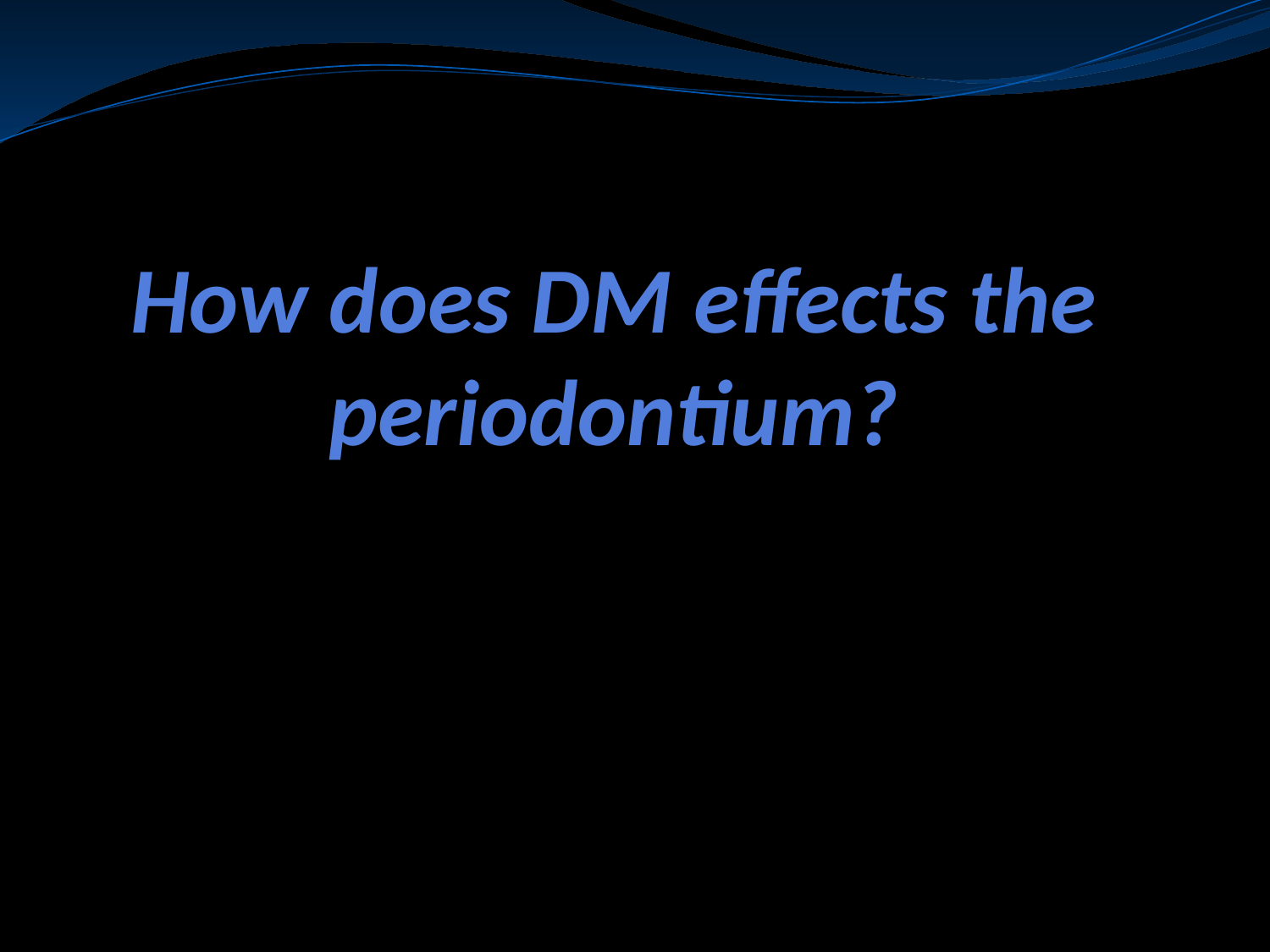

# How does DM effects the periodontium?